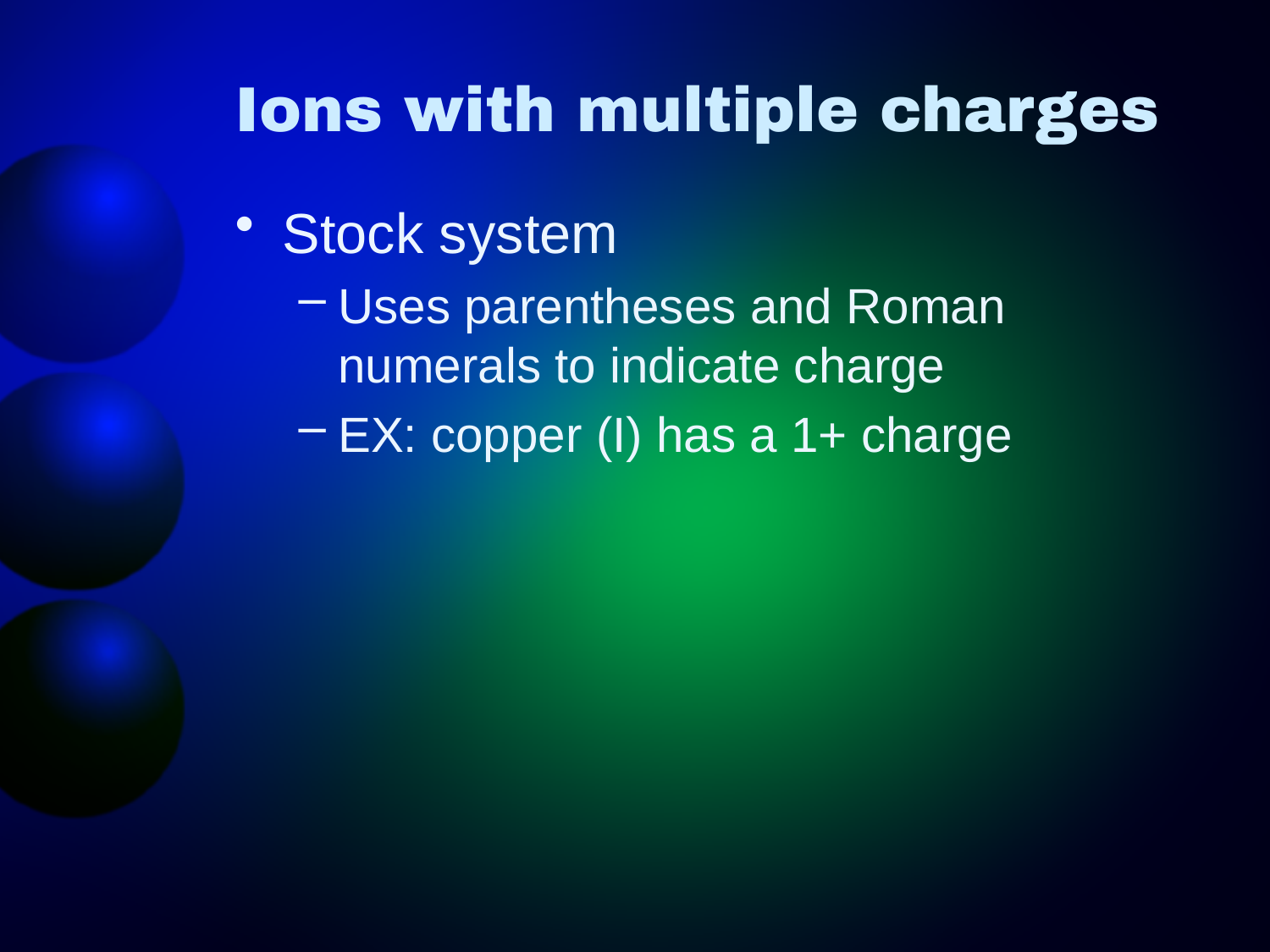

# Ions with multiple charges
Stock system
Uses parentheses and Roman numerals to indicate charge
EX: copper (I) has a 1+ charge